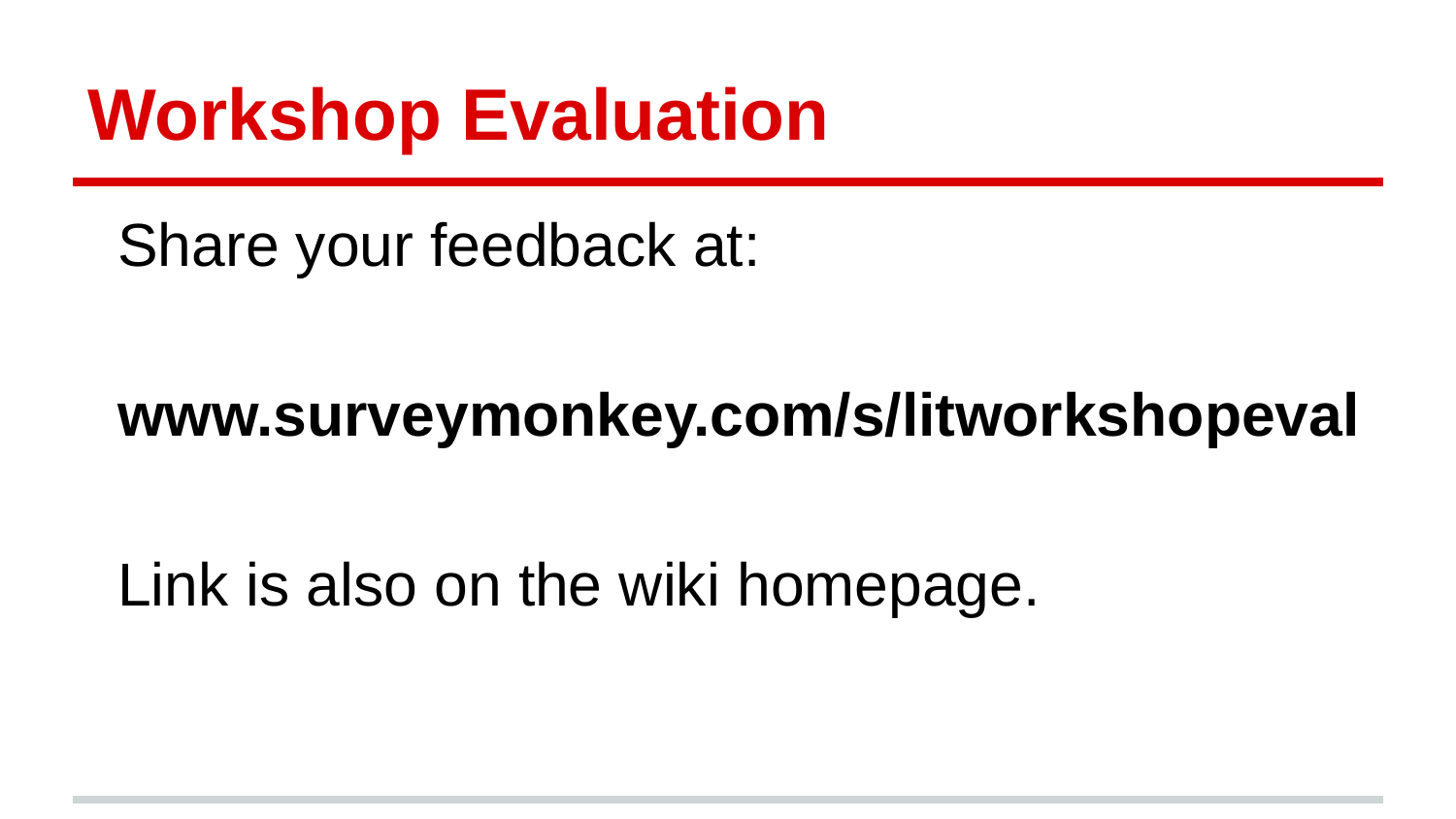

# Workshop Evaluation
Share your feedback at:

www.surveymonkey.com/s/litworkshopeval

Link is also on the wiki homepage.